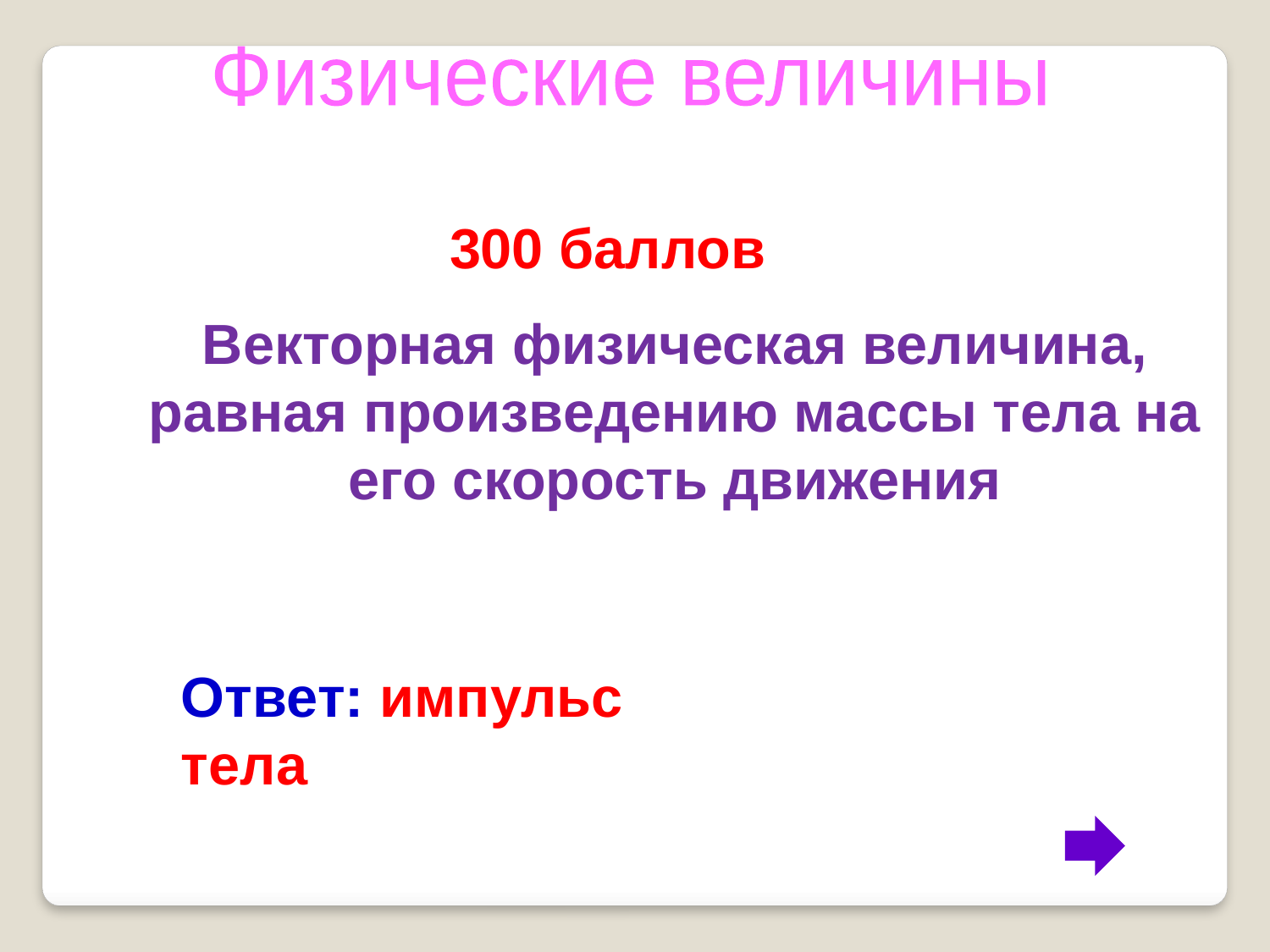

Физические величины
                                  300 баллов
Векторная физическая величина, равная произведению массы тела на его скорость движения

Ответ: импульс тела